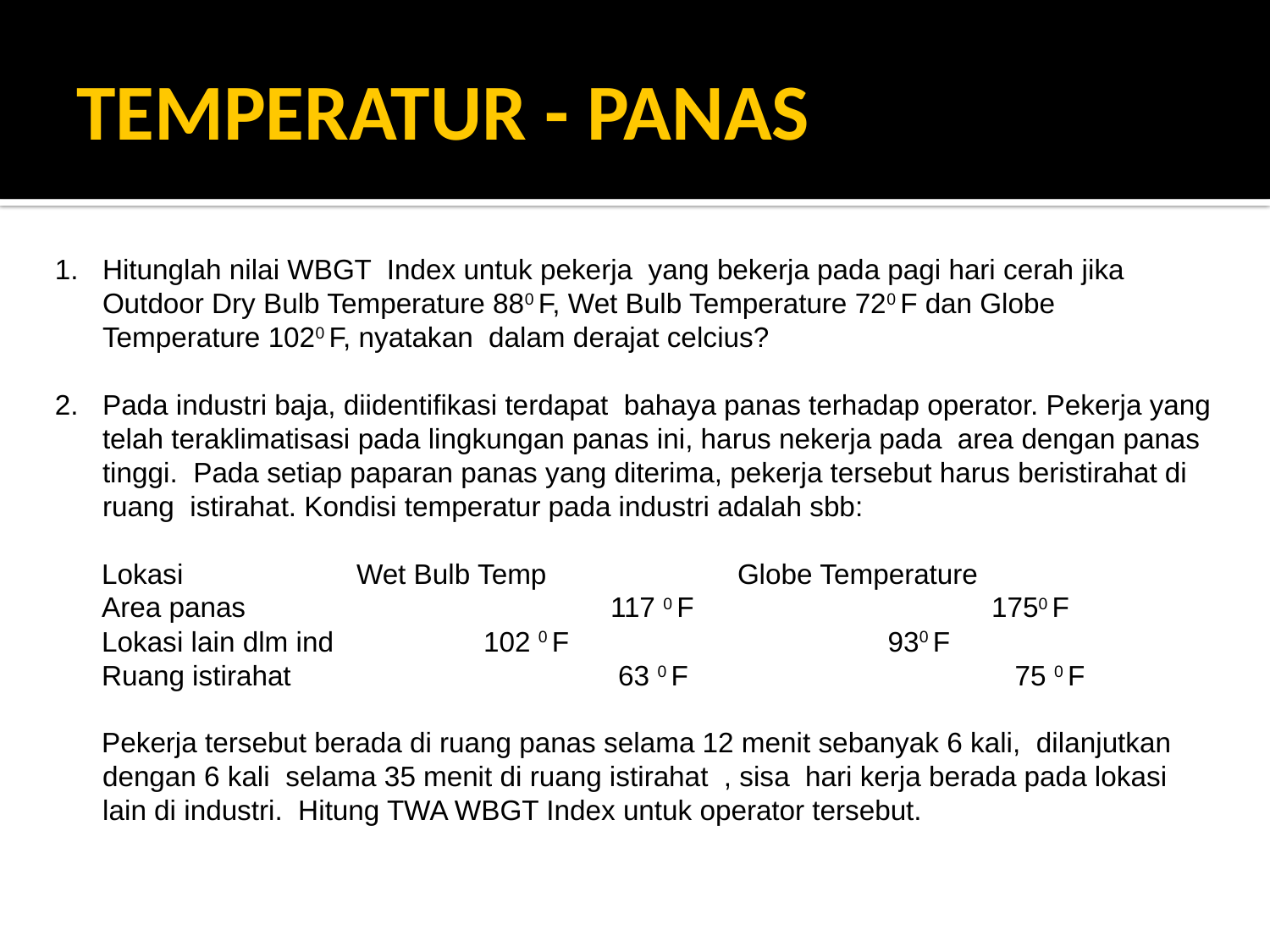

# TEMPERATUR - PANAS
Hitunglah nilai WBGT  Index untuk pekerja  yang bekerja pada pagi hari cerah jika  Outdoor Dry Bulb Temperature 880 F, Wet Bulb Temperature 720 F dan Globe Temperature 1020 F, nyatakan  dalam derajat celcius?

Pada industri baja, diidentifikasi terdapat  bahaya panas terhadap operator. Pekerja yang telah teraklimatisasi pada lingkungan panas ini, harus nekerja pada  area dengan panas tinggi.  Pada setiap paparan panas yang diterima, pekerja tersebut harus beristirahat di ruang  istirahat. Kondisi temperatur pada industri adalah sbb:

      Lokasi		Wet Bulb Temp		Globe Temperature
      Area panas			117 0 F			1750 F
      Lokasi lain dlm ind		102 0 F			   930 F
      Ruang istirahat		  	 63 0 F			   75 0 F

      Pekerja tersebut berada di ruang panas selama 12 menit sebanyak 6 kali,  dilanjutkan dengan 6 kali  selama 35 menit di ruang istirahat  , sisa  hari kerja berada pada lokasi lain di industri.  Hitung TWA WBGT Index untuk operator tersebut.